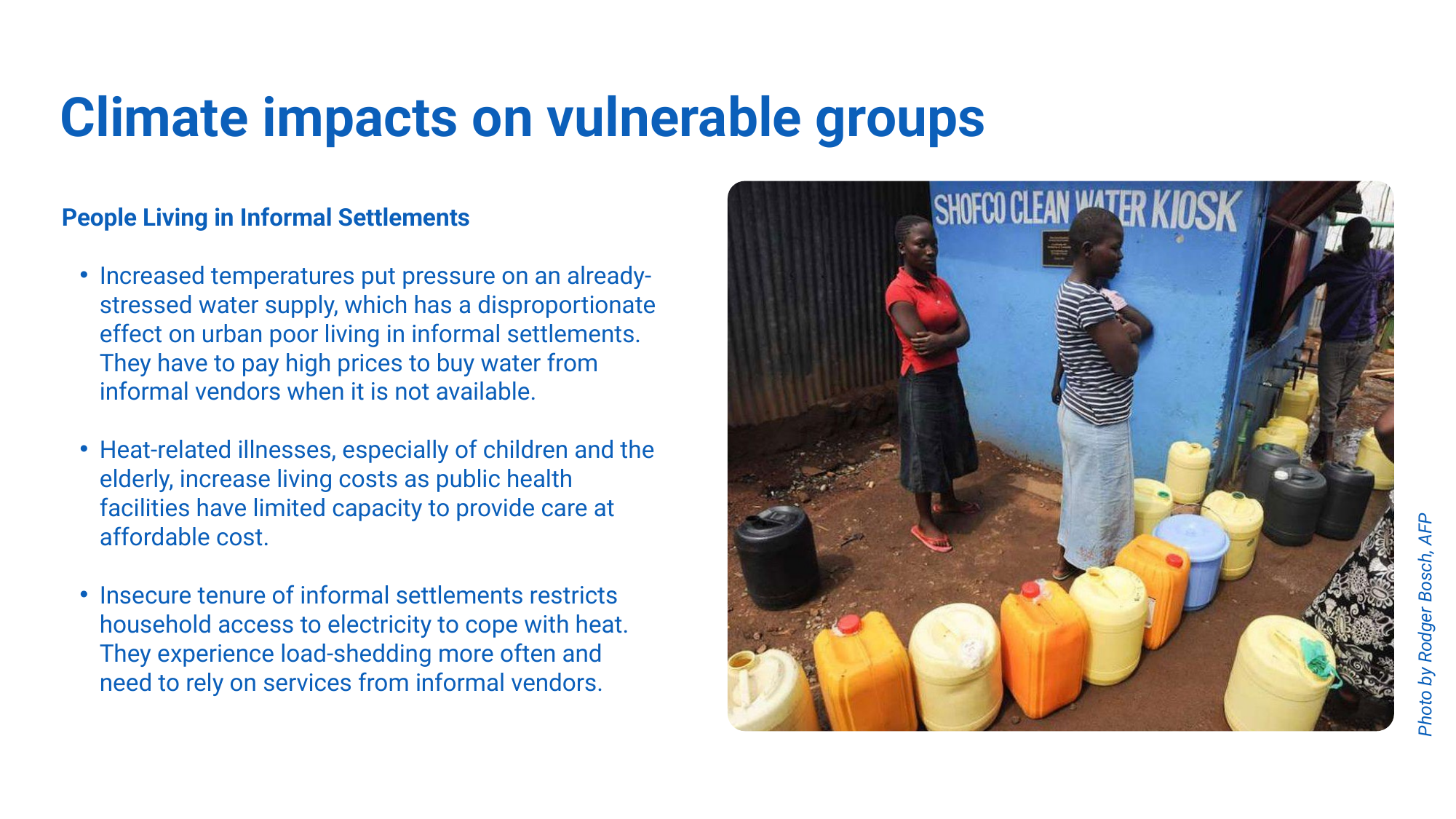

Climate impacts on vulnerable groups

People Living in Informal Settlements

Increased temperatures put pressure on an already-stressed water supply, which has a disproportionate effect on urban poor living in informal settlements. They have to pay high prices to buy water from informal vendors when it is not available.

Heat-related illnesses, especially of children and the elderly, increase living costs as public health facilities have limited capacity to provide care at affordable cost.

Insecure tenure of informal settlements restricts household access to electricity to cope with heat. They experience load-shedding more often and need to rely on services from informal vendors.
Photo by Rodger Bosch, AFP
21